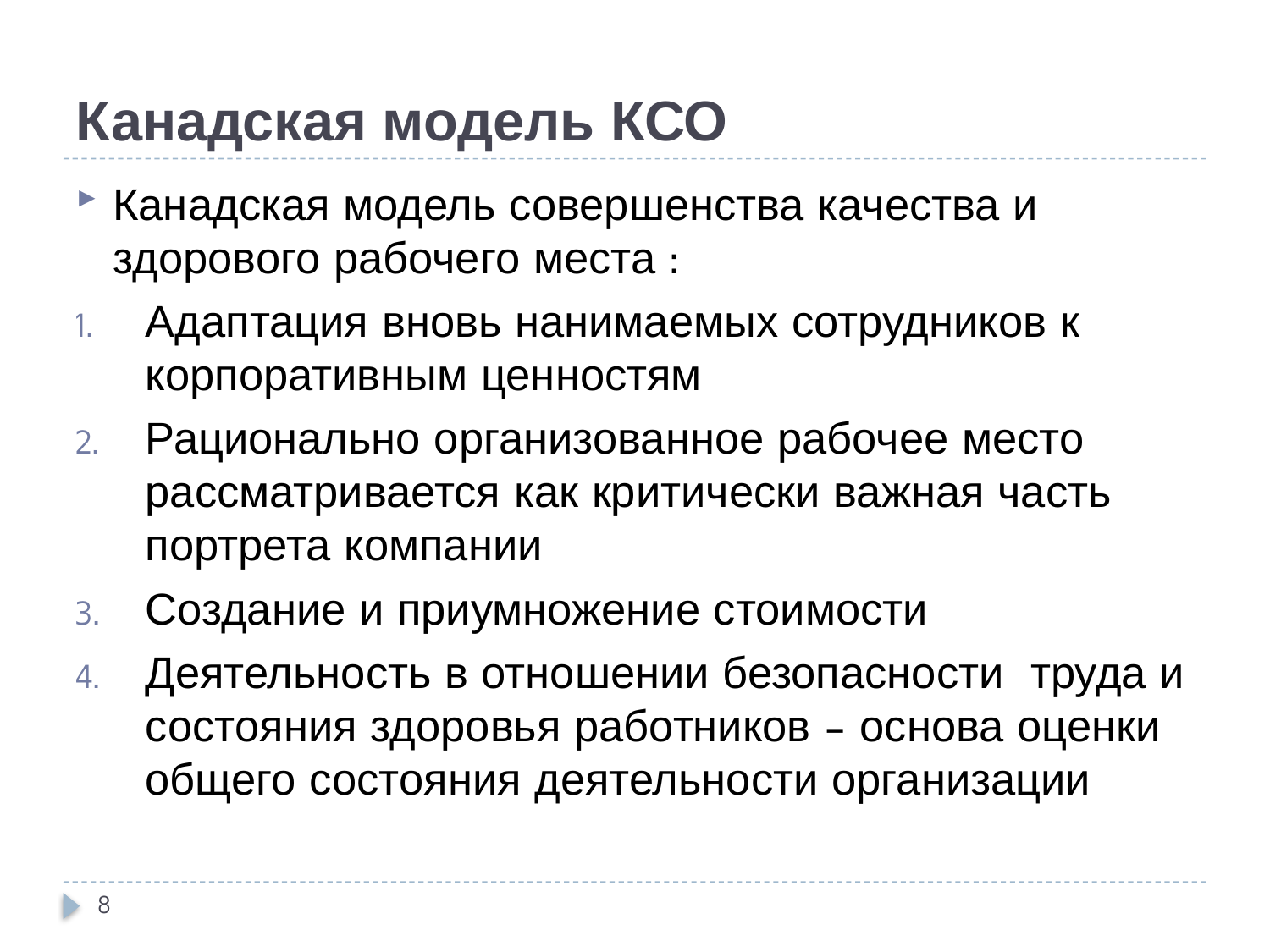

# Канадская модель КСО
Канадская модель совершенства качества и здорового рабочего места :
Адаптация вновь нанимаемых сотрудников к корпоративным ценностям
Рационально организованное рабочее место рассматривается как критически важная часть портрета компании
Создание и приумножение стоимости
Деятельность в отношении безопасности  труда и состояния здоровья работников – основа оценки общего состояния деятельности организации
8